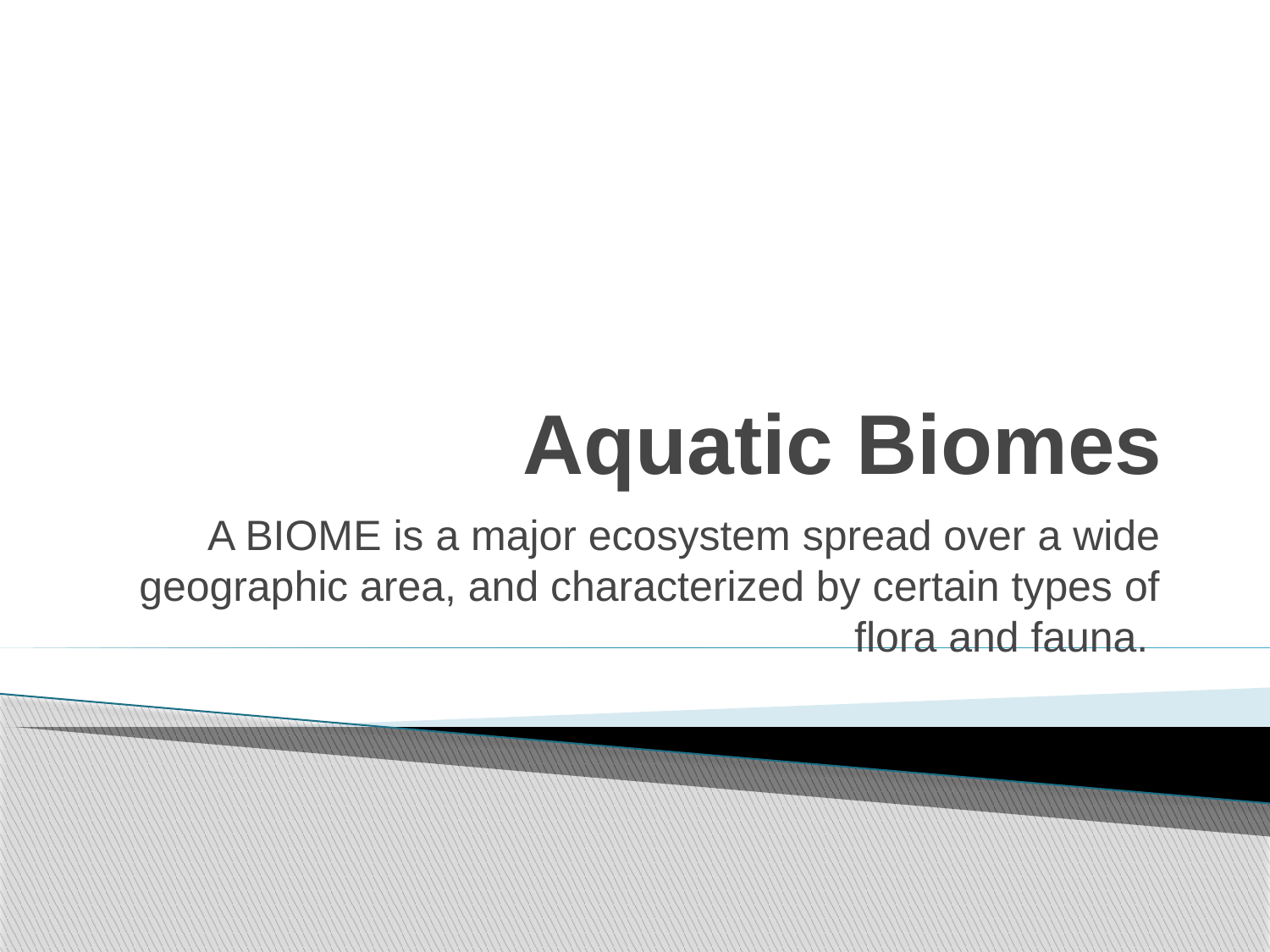

# Aquatic Biomes
A BIOME is a major ecosystem spread over a wide geographic area, and characterized by certain types of flora and fauna.